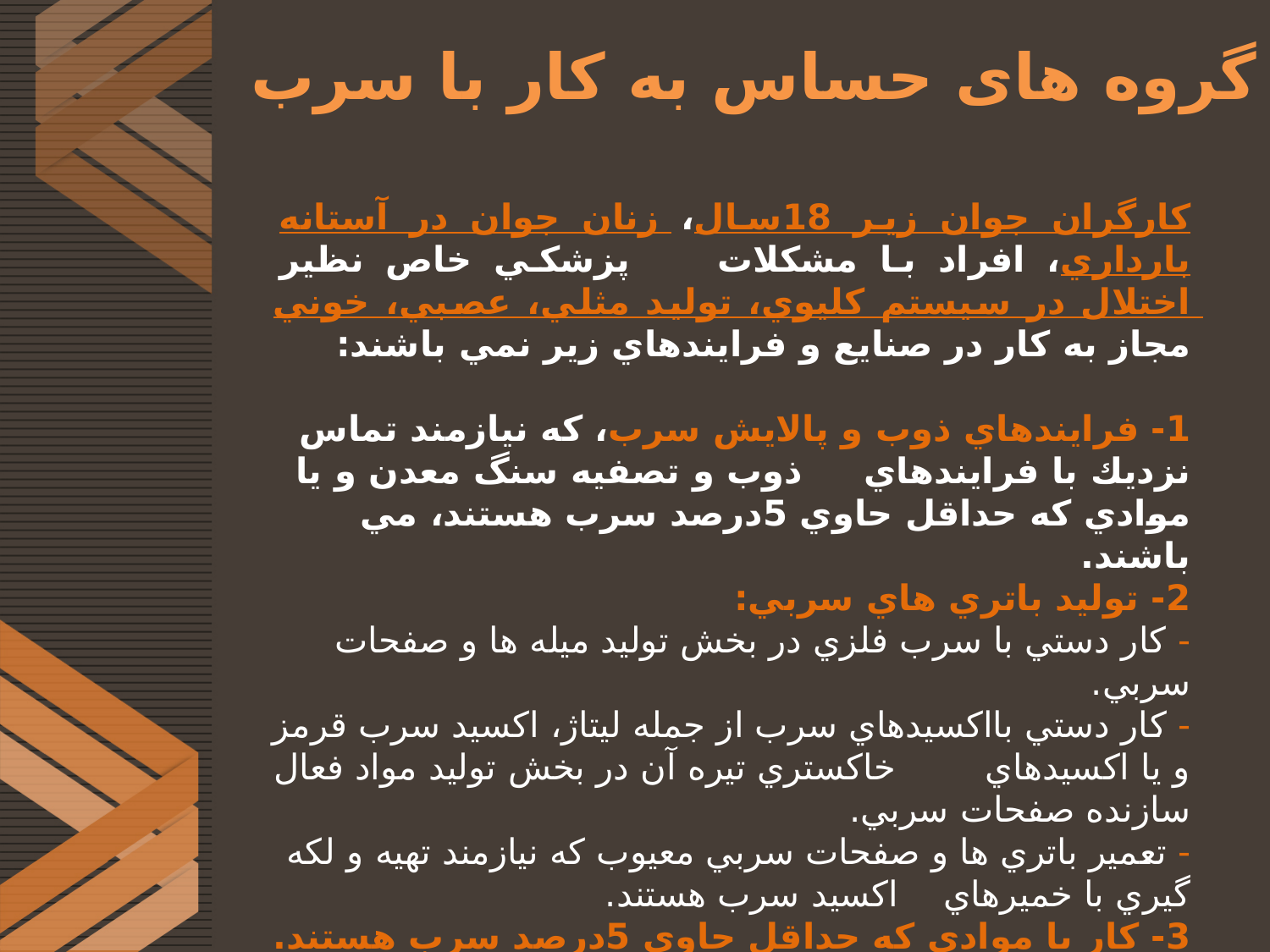

# گروه های حساس به کار با سرب
كارگران جوان زير 18سال، زنان جوان در آستانه بارداري، افراد با مشکلات    پزشکي خاص نظير اختلال در سيستم كليوي، توليد مثلي، عصبي، خوني مجاز به كار در صنايع و فرايندهاي زير نمي باشند:
1- فرايندهاي ذوب و پالايش سرب، كه نيازمند تماس نزديك با فرايندهاي     ذوب و تصفيه سنگ معدن و يا موادي كه حداقل حاوي 5درصد سرب هستند، مي باشند.
2- توليد باتري هاي سربي:
- كار دستي با سرب فلزي در بخش توليد ميله ها و صفحات سربي.
- كار دستي بااكسيدهاي سرب از جمله ليتاژ، اكسيد سرب قرمز و يا اكسيدهاي        خاكستري تيره آن در بخش توليد مواد فعال سازنده صفحات سربي.
- تعمير باتري ها و صفحات سربي معيوب كه نيازمند تهيه و لکه گيري با خميرهاي    اكسيد سرب هستند.
3- كار با موادي كه حداقل حاوي 5درصد سرب هستند.
4- نظافت محيط هاي كاري آلوده به گرد و غبار سرب.